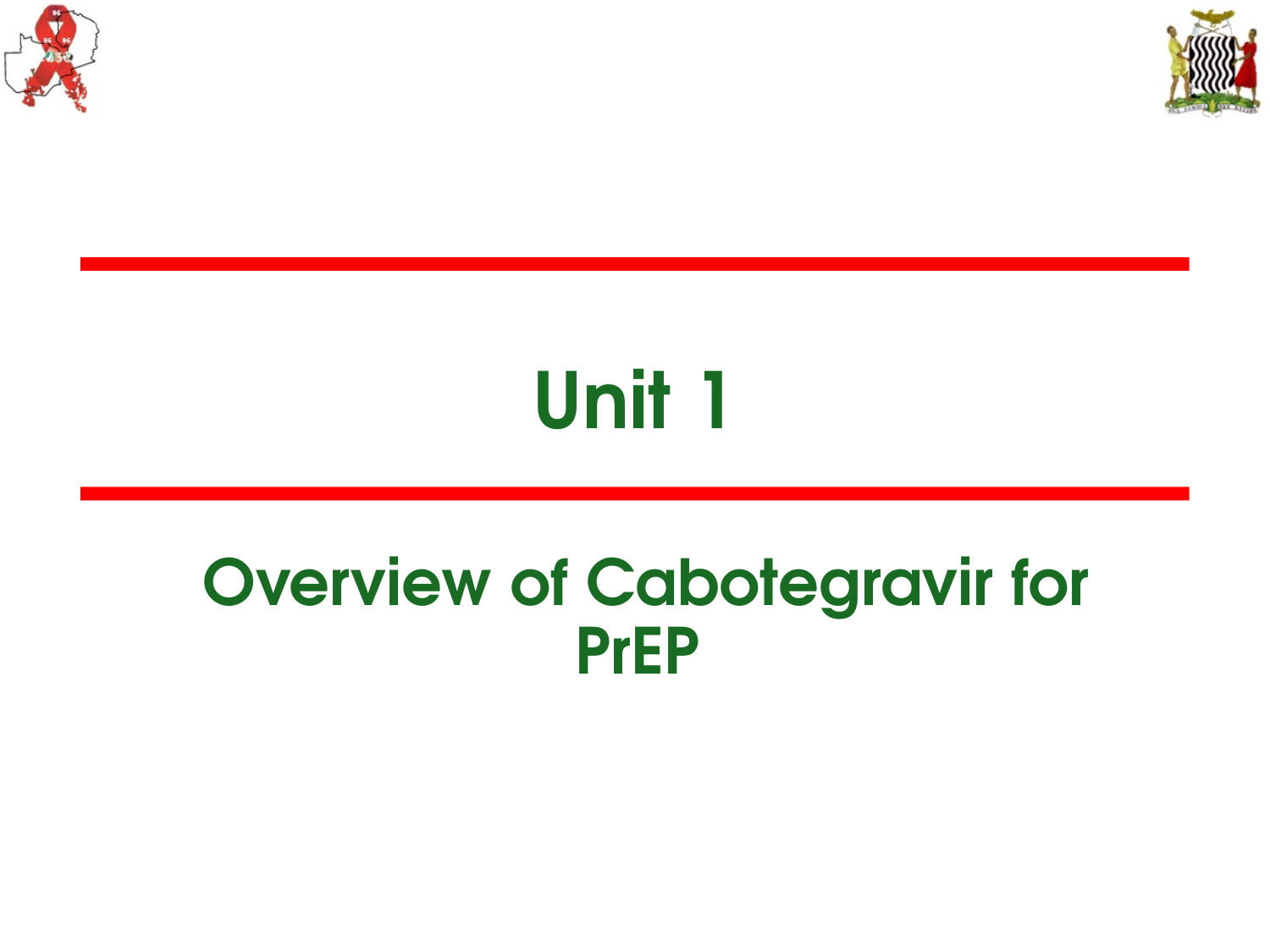

# Unit 1
Overview of Cabotegravir for PrEP